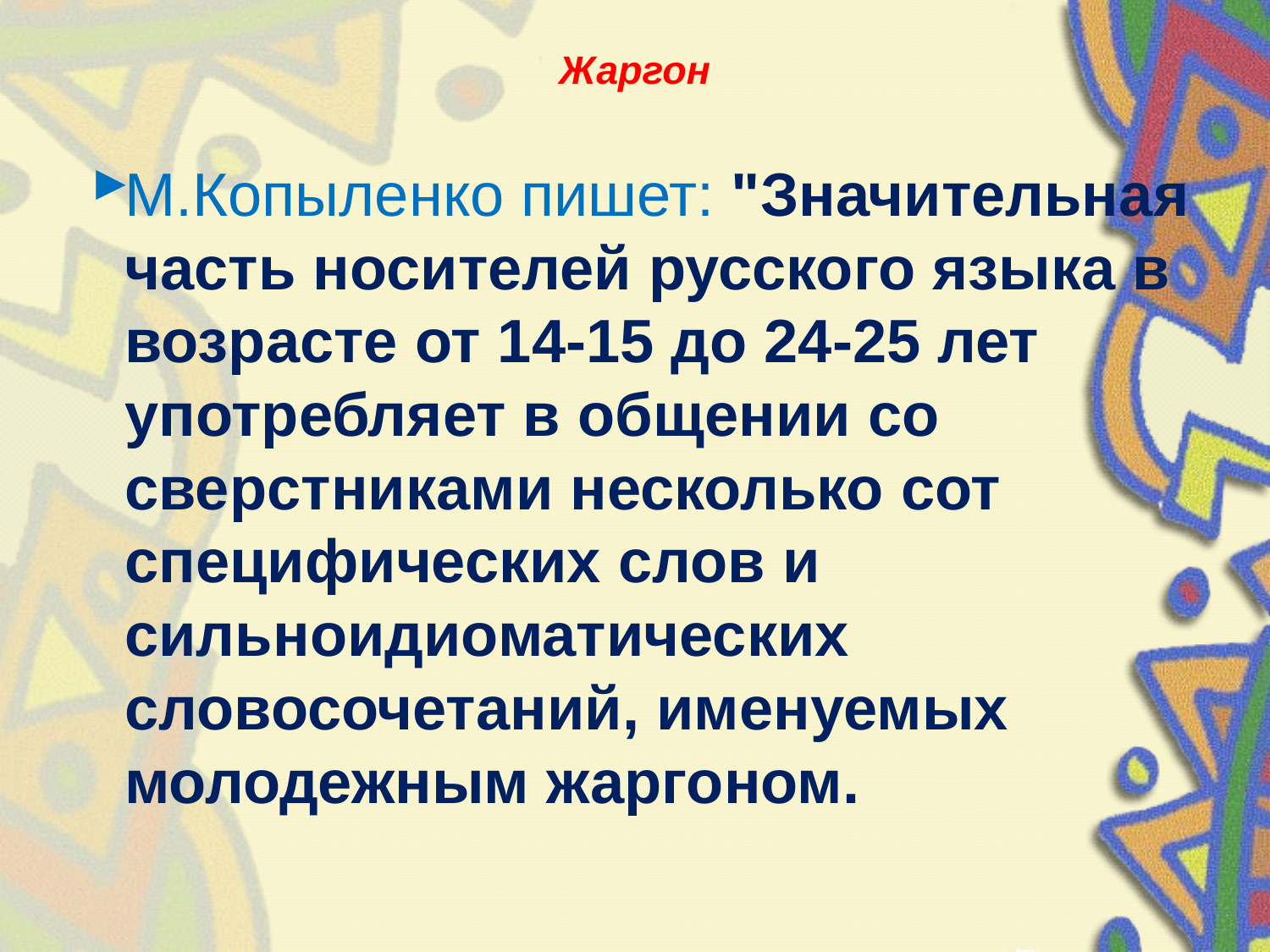

# Жаргон
М.Копыленко пишет: "Значительная часть носителей русского языка в возрасте от 14-15 до 24-25 лет употребляет в общении со сверстниками несколько сот специфических слов и сильноидиоматических словосочетаний, именуемых молодежным жаргоном.